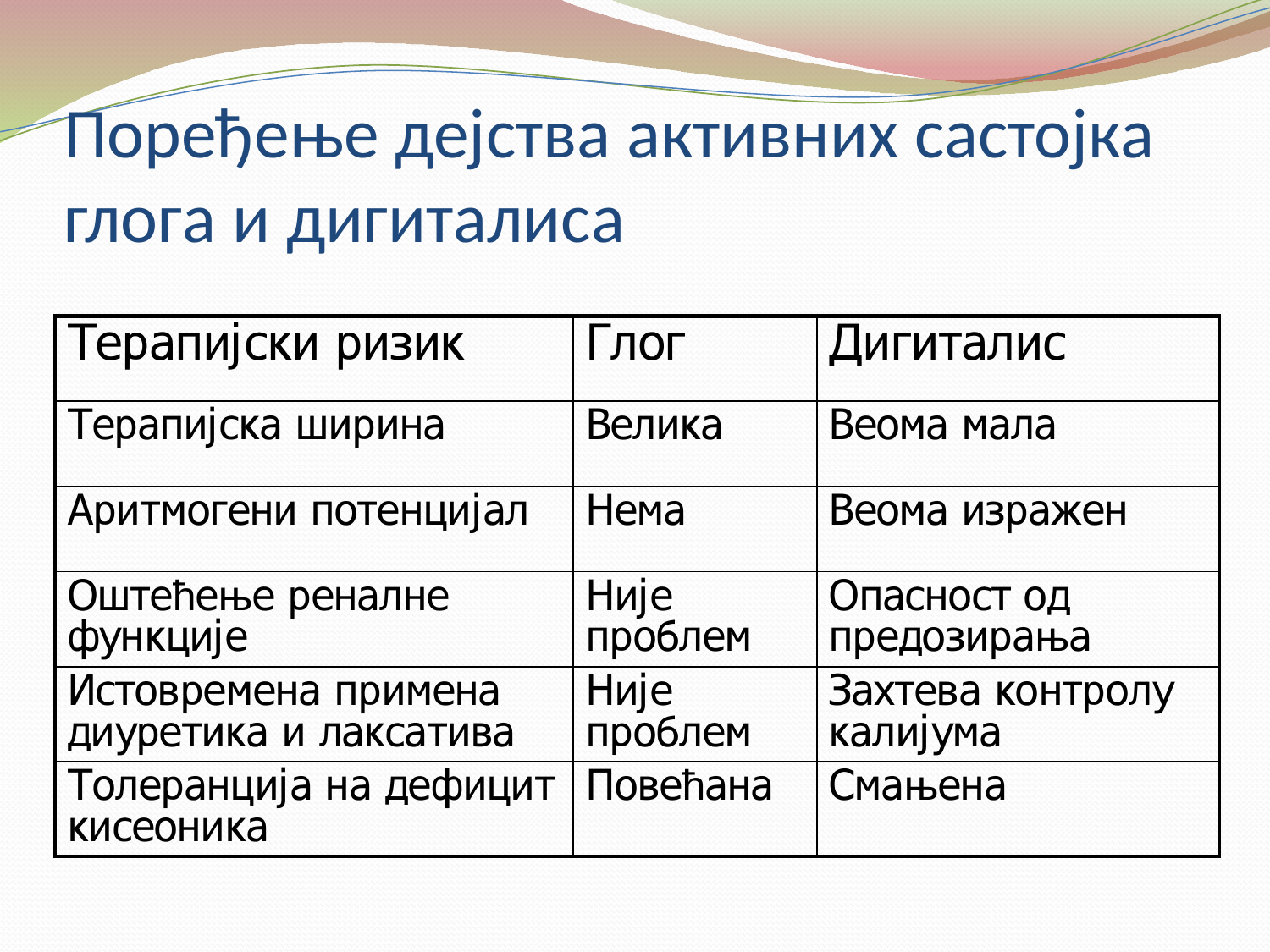

# Поређење дејства активних састојка глога и дигиталиса
| Терапијски ризик | Глог | Дигиталис |
| --- | --- | --- |
| Терапијска ширина | Велика | Веома мала |
| Аритмогени потенцијал | Нема | Веома изражен |
| Оштећење реналне функције | Није проблем | Опасност од предозирања |
| Истовремена примена диуретика и лаксатива | Није проблем | Захтева контролу калијума |
| Толеранција на дефицит кисеоника | Повећана | Смањена |